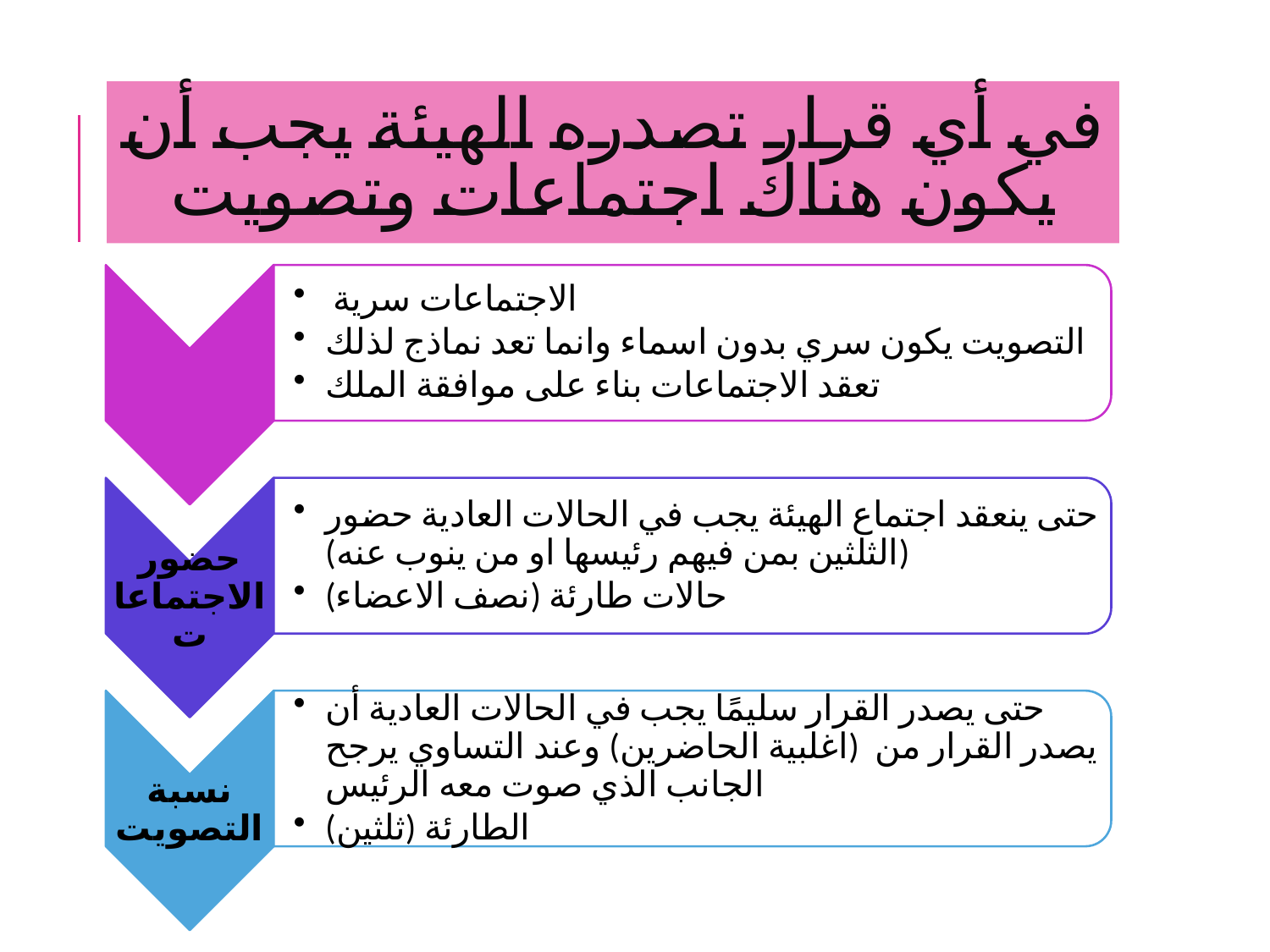

# في أي قرار تصدره الهيئة يجب أن يكون هناك اجتماعات وتصويت

 الاجتماعات سرية
التصويت يكون سري بدون اسماء وانما تعد نماذج لذلك
تعقد الاجتماعات بناء على موافقة الملك
حضور الاجتماعات
حتى ينعقد اجتماع الهيئة يجب في الحالات العادية حضور (الثلثين بمن فيهم رئيسها او من ينوب عنه)
حالات طارئة (نصف الاعضاء)
نسبة التصويت
حتى يصدر القرار سليمًا يجب في الحالات العادية أن يصدر القرار من  (اغلبية الحاضرين) وعند التساوي يرجح الجانب الذي صوت معه الرئيس
الطارئة (ثلثين)